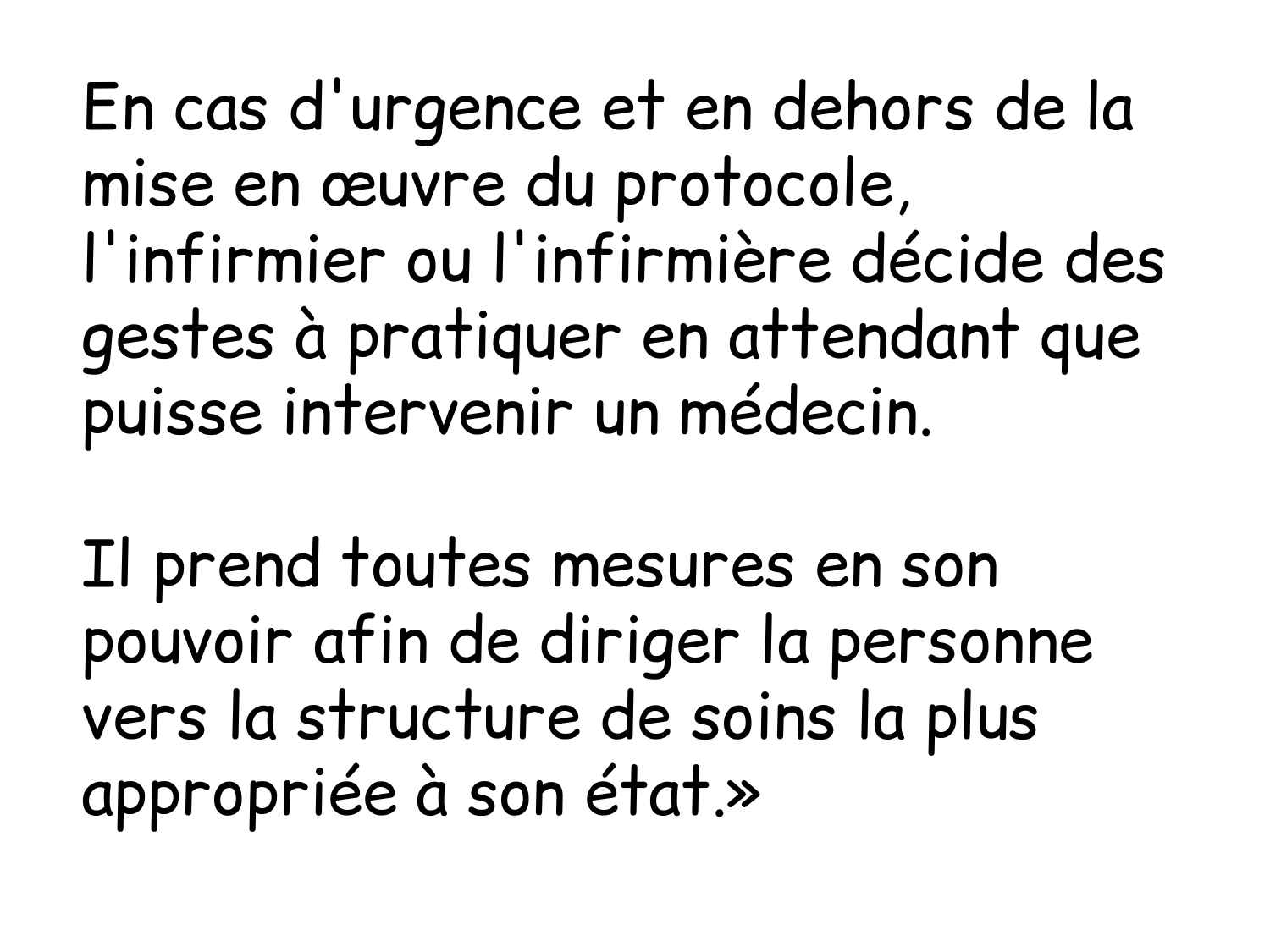

En cas d'urgence et en dehors de la mise en œuvre du protocole, l'infirmier ou l'infirmière décide des gestes à pratiquer en attendant que puisse intervenir un médecin.

Il prend toutes mesures en son pouvoir afin de diriger la personne vers la structure de soins la plus appropriée à son état.»